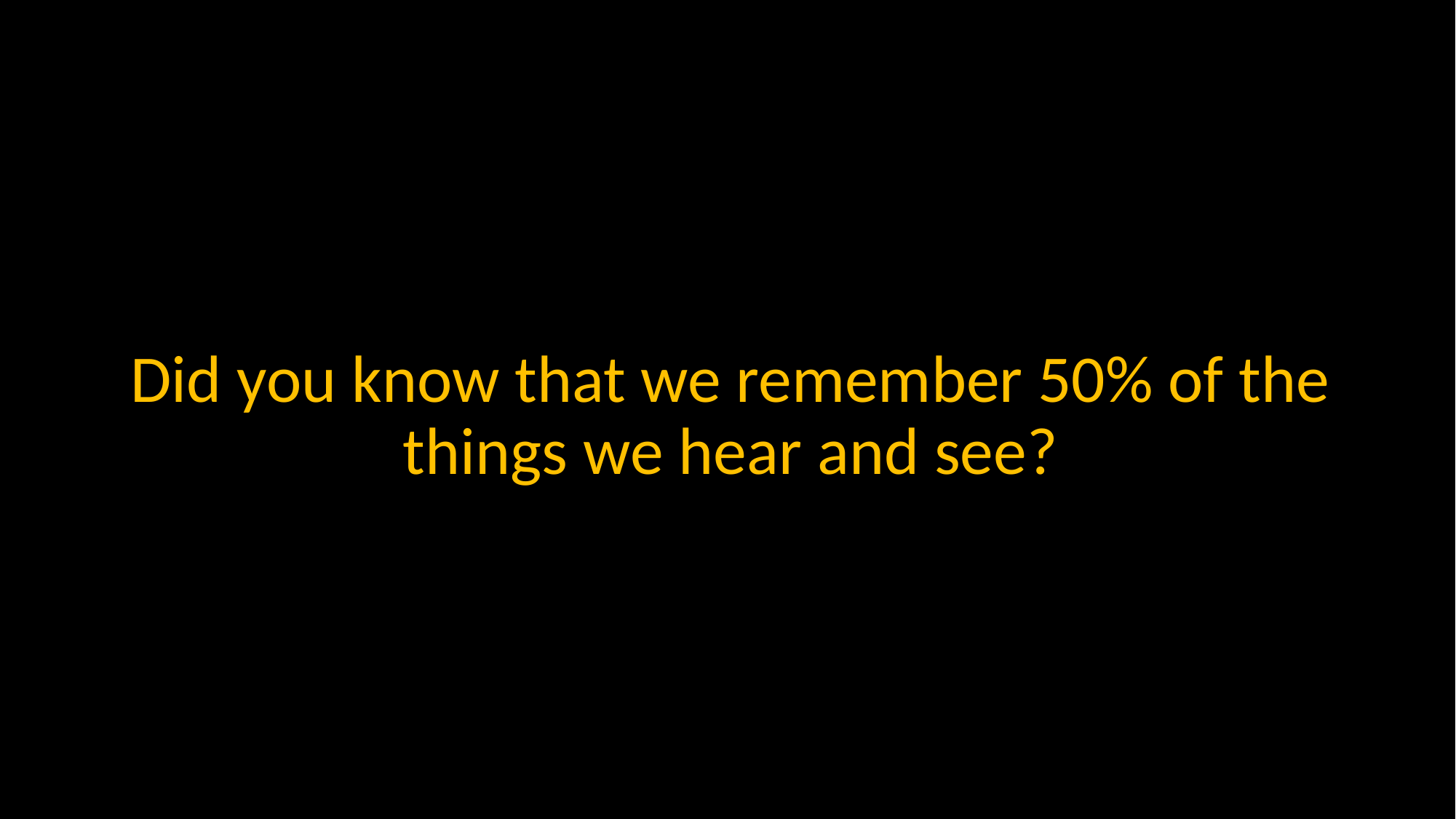

Did you know that we remember 50% of the things we hear and see?